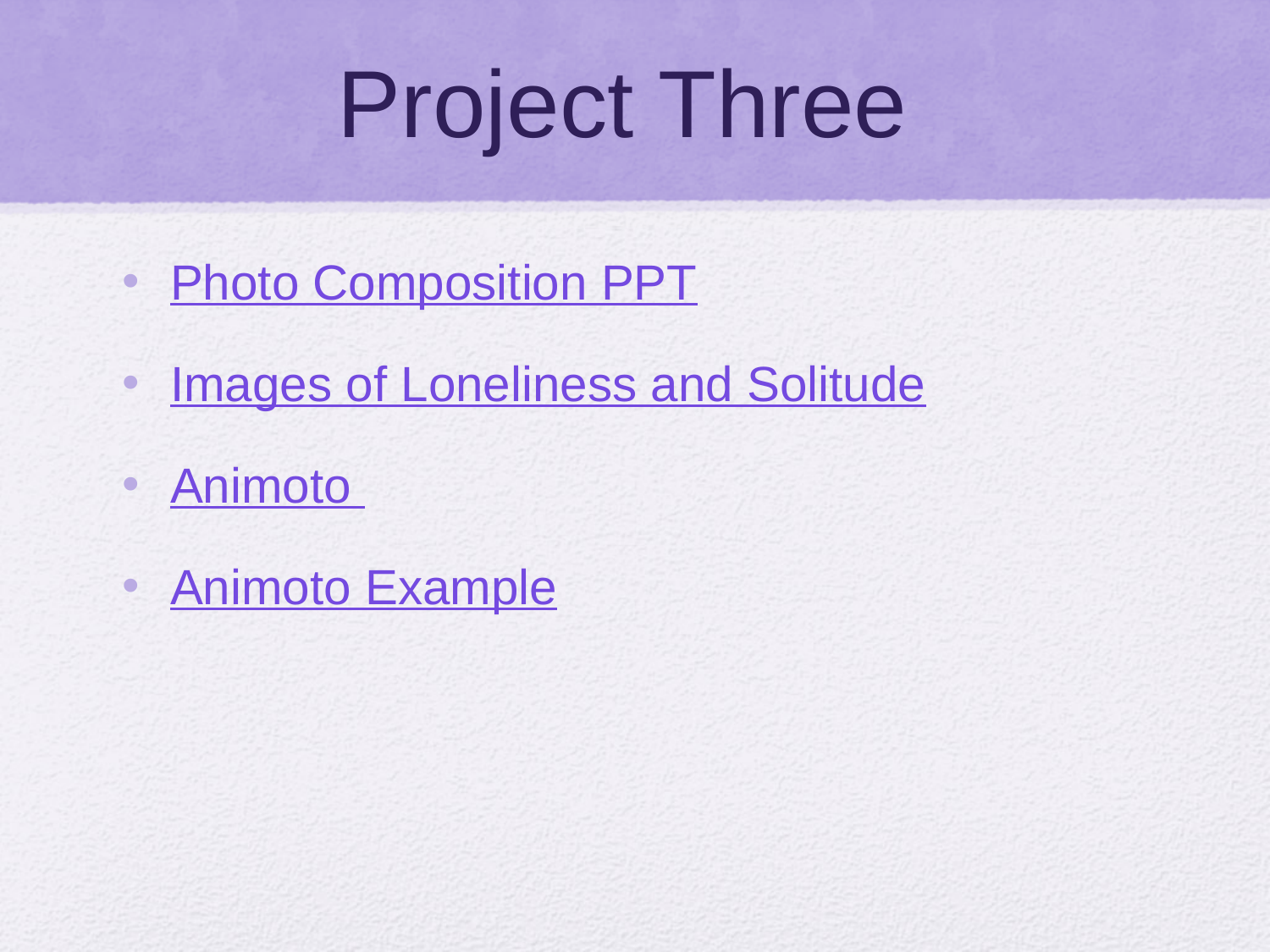

# Project Three
Photo Composition PPT
Images of Loneliness and Solitude
Animoto
Animoto Example